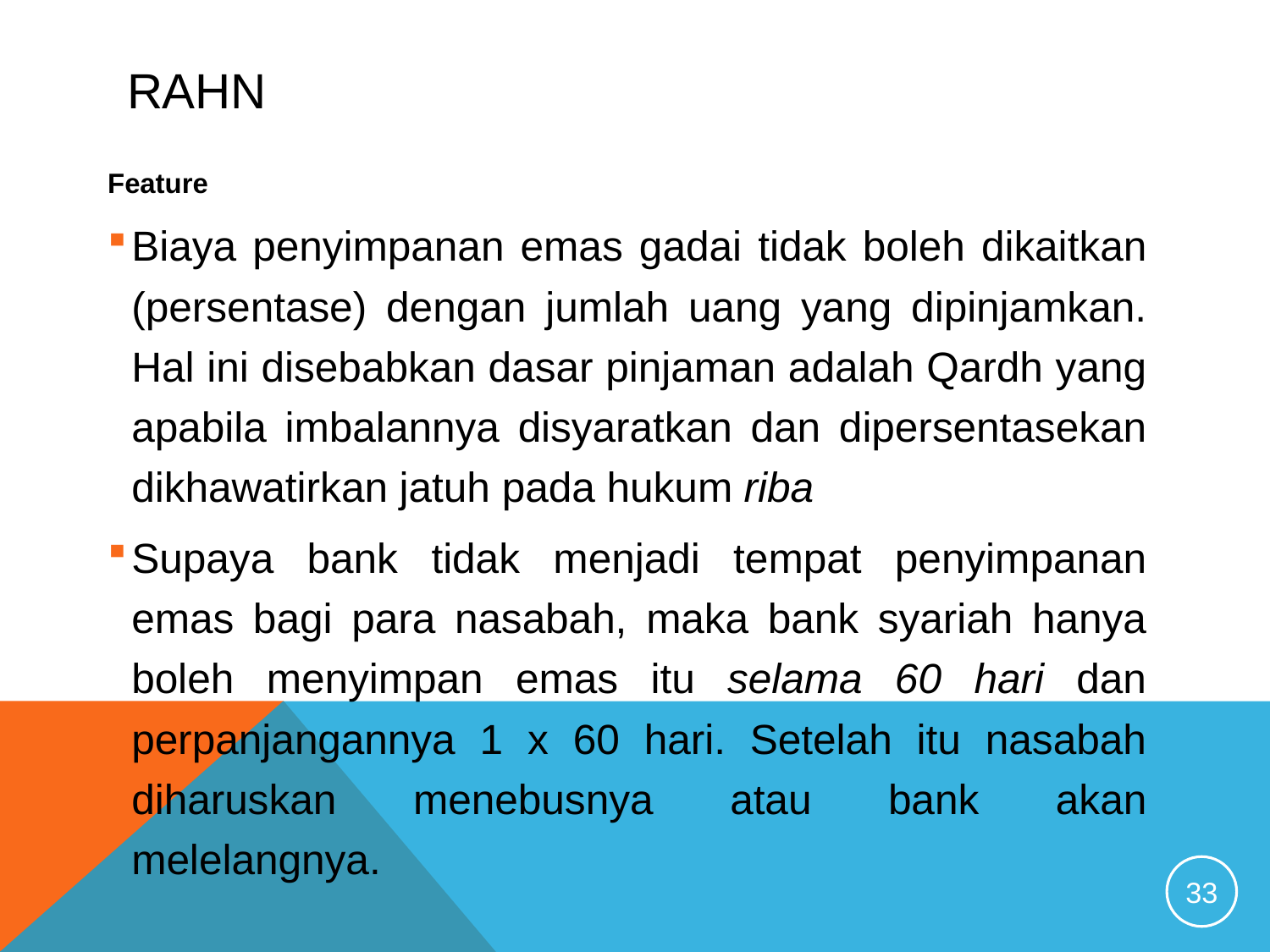

# RAHN
Feature
Biaya penyimpanan emas gadai tidak boleh dikaitkan (persentase) dengan jumlah uang yang dipinjamkan. Hal ini disebabkan dasar pinjaman adalah Qardh yang apabila imbalannya disyaratkan dan dipersentasekan dikhawatirkan jatuh pada hukum riba
Supaya bank tidak menjadi tempat penyimpanan emas bagi para nasabah, maka bank syariah hanya boleh menyimpan emas itu selama 60 hari dan perpanjangannya 1 x 60 hari. Setelah itu nasabah diharuskan menebusnya atau bank akan melelangnya.
33